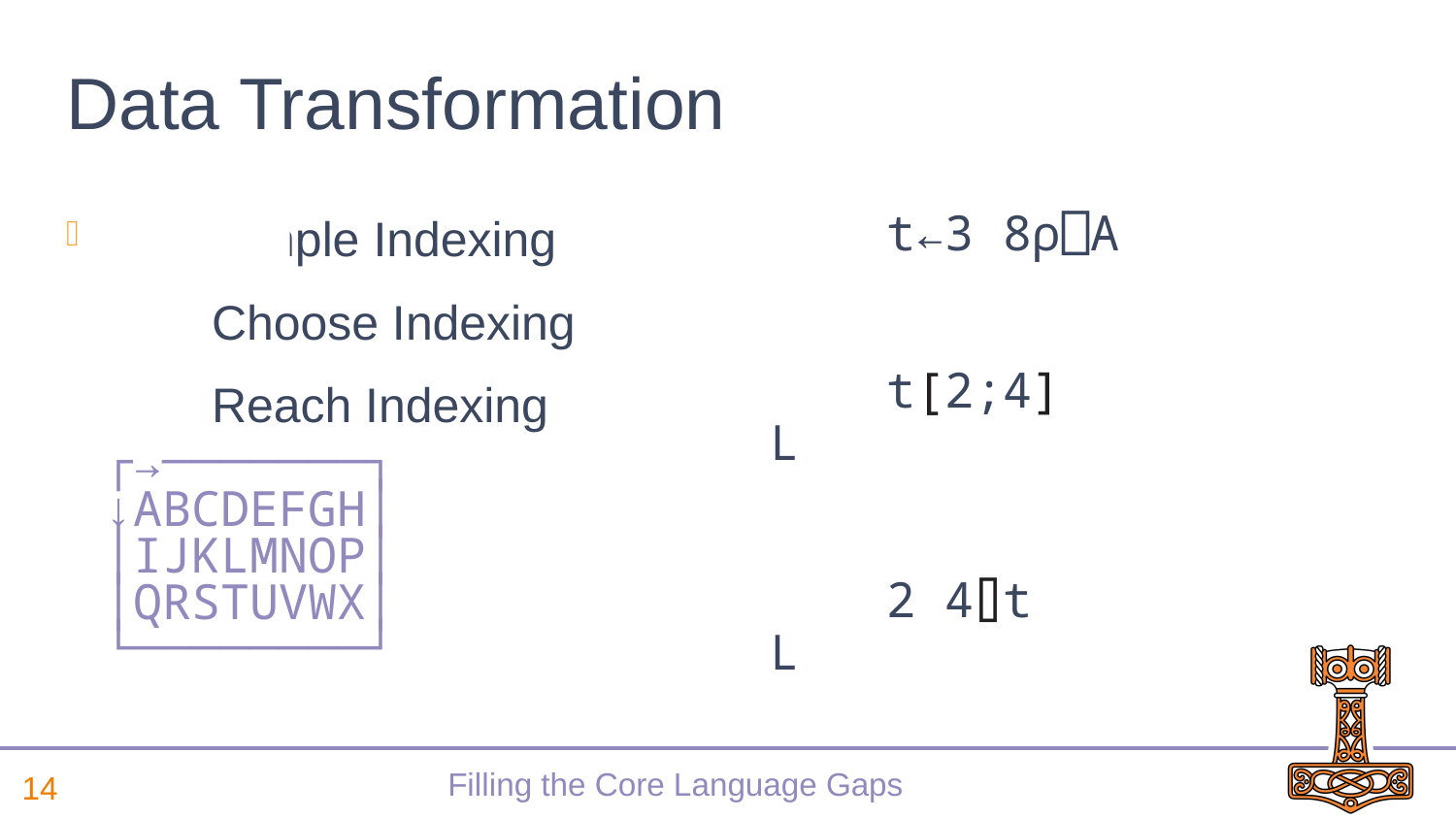

# Data Transformation
	Simple Indexing
	Choose Indexing
	Reach Indexing

    t←3 8⍴⎕A

    t[2;4]
L

    2 4⌷t
L
┌→───────┐
↓ABCDEFGH│
│IJKLMNOP│
│QRSTUVWX│
└────────┘